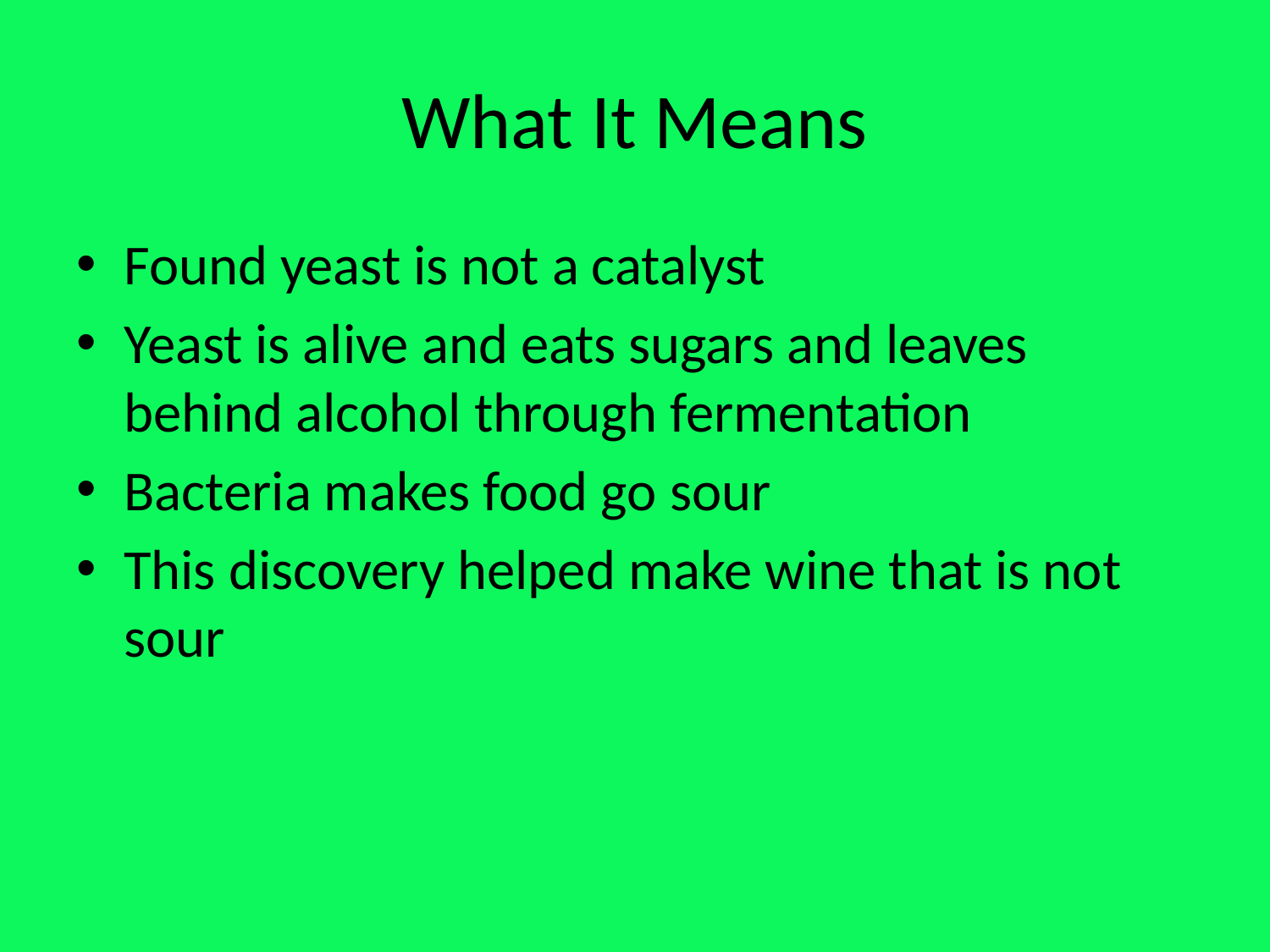

# What It Means
Found yeast is not a catalyst
Yeast is alive and eats sugars and leaves behind alcohol through fermentation
Bacteria makes food go sour
This discovery helped make wine that is not sour